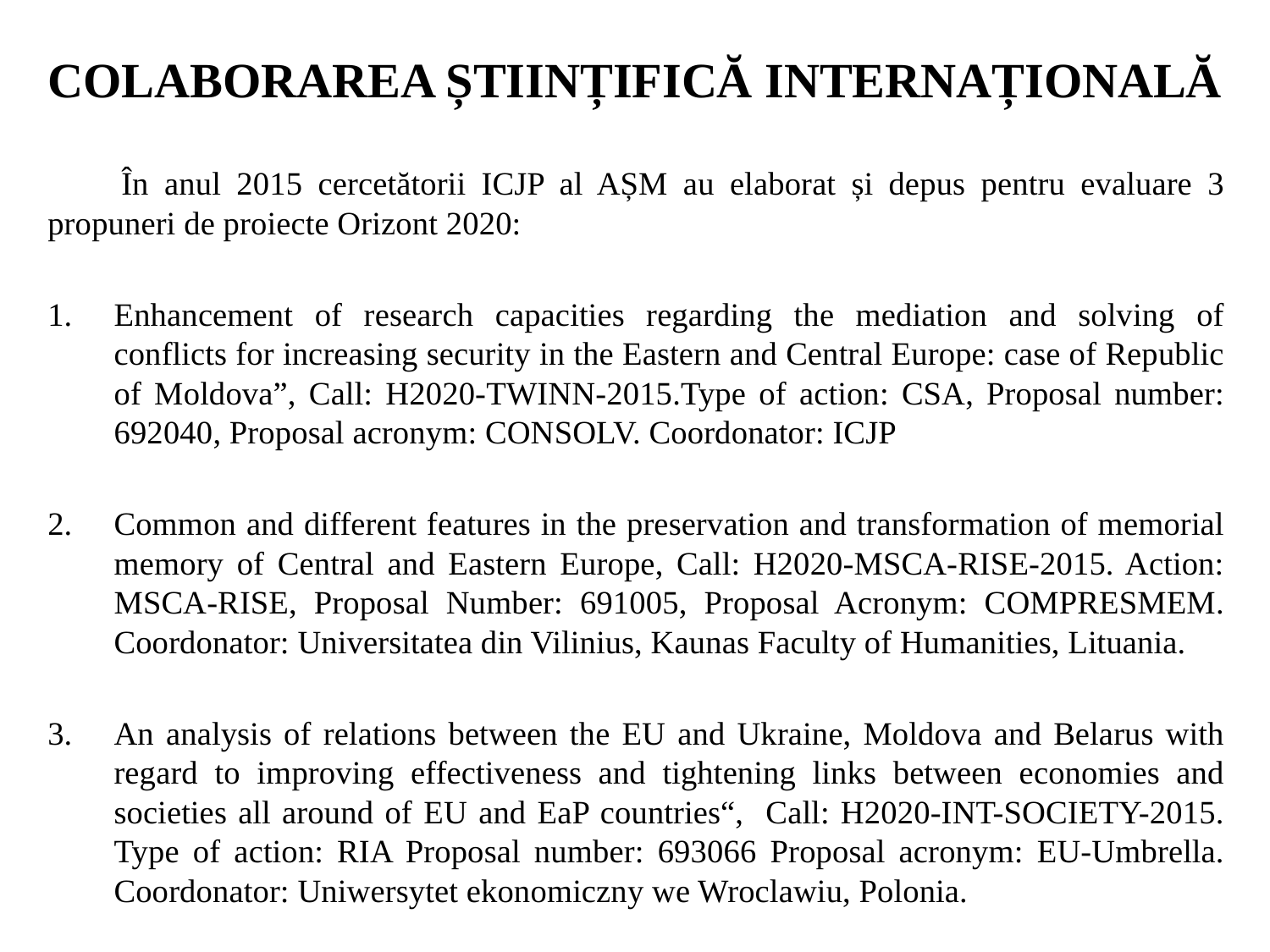

# COLABORAREA ȘTIINȚIFICĂ INTERNAȚIONALĂ
	În anul 2015 cercetătorii ICJP al AȘM au elaborat și depus pentru evaluare 3 propuneri de proiecte Orizont 2020:

Enhancement of research capacities regarding the mediation and solving of conflicts for increasing security in the Eastern and Central Europe: case of Republic of Moldova”, Call: H2020-TWINN-2015.Type of action: CSA, Proposal number: 692040, Proposal acronym: CONSOLV. Coordonator: ICJP

Common and different features in the preservation and transformation of memorial memory of Central and Eastern Europe, Call: H2020-MSCA-RISE-2015. Action: MSCA-RISE, Proposal Number: 691005, Proposal Acronym: COMPRESMEM. Coordonator: Universitatea din Vilinius, Kaunas Faculty of Humanities, Lituania.

An analysis of relations between the EU and Ukraine, Moldova and Belarus with regard to improving effectiveness and tightening links between economies and societies all around of EU and EaP countries“,  Call: H2020-INT-SOCIETY-2015. Type of action: RIA Proposal number: 693066 Proposal acronym: EU-Umbrella. Coordonator: Uniwersytet ekonomiczny we Wroclawiu, Polonia.